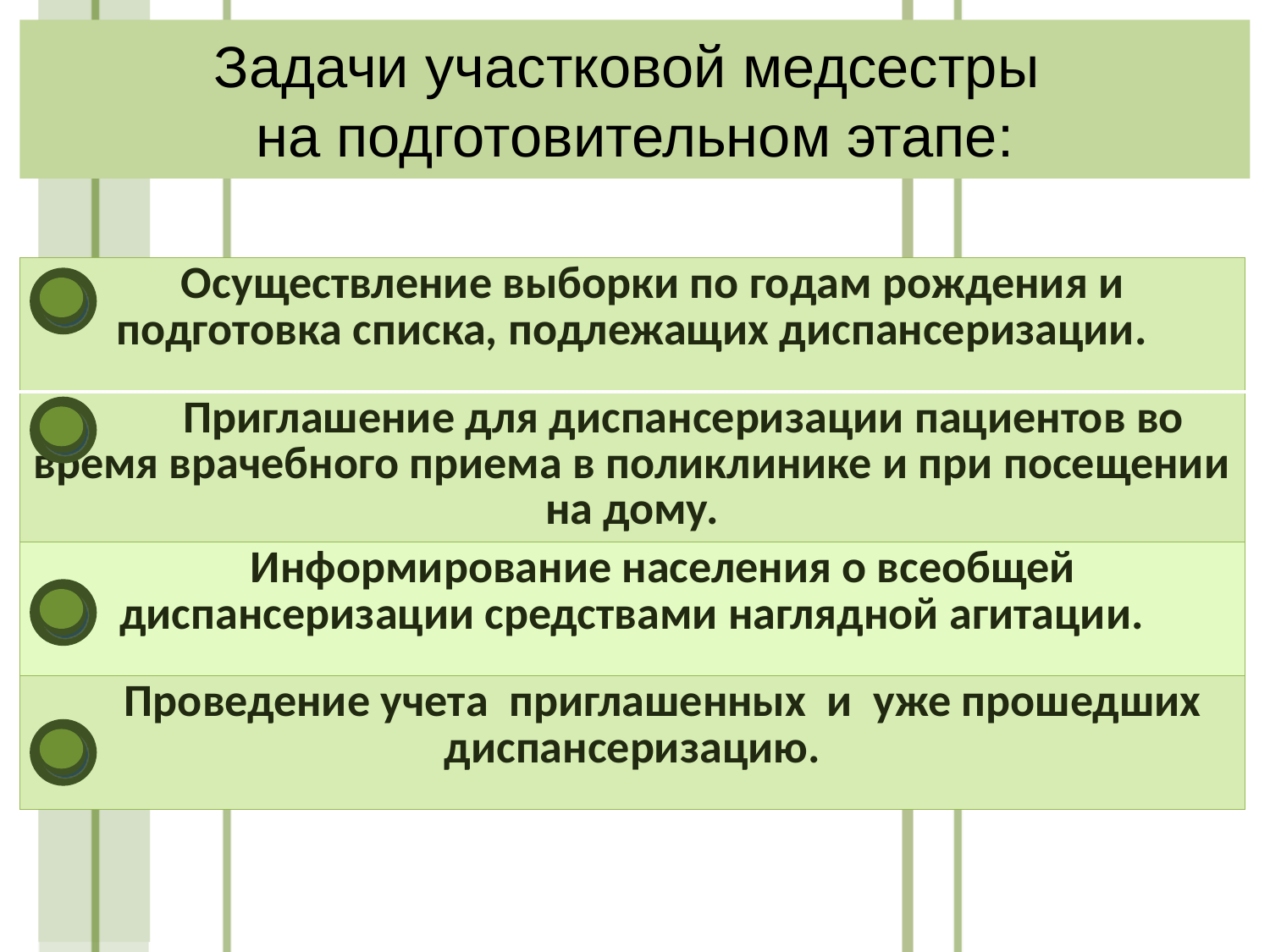

# Задачи участковой медсестры на подготовительном этапе:
| Осуществление выборки по годам рождения и подготовка списка, подлежащих диспансеризации. |
| --- |
| Приглашение для диспансеризации пациентов во время врачебного приема в поликлинике и при посещении на дому. |
| Информирование населения о всеобщей диспансеризации средствами наглядной агитации. |
| Проведение учета приглашенных и уже прошедших диспансеризацию. |